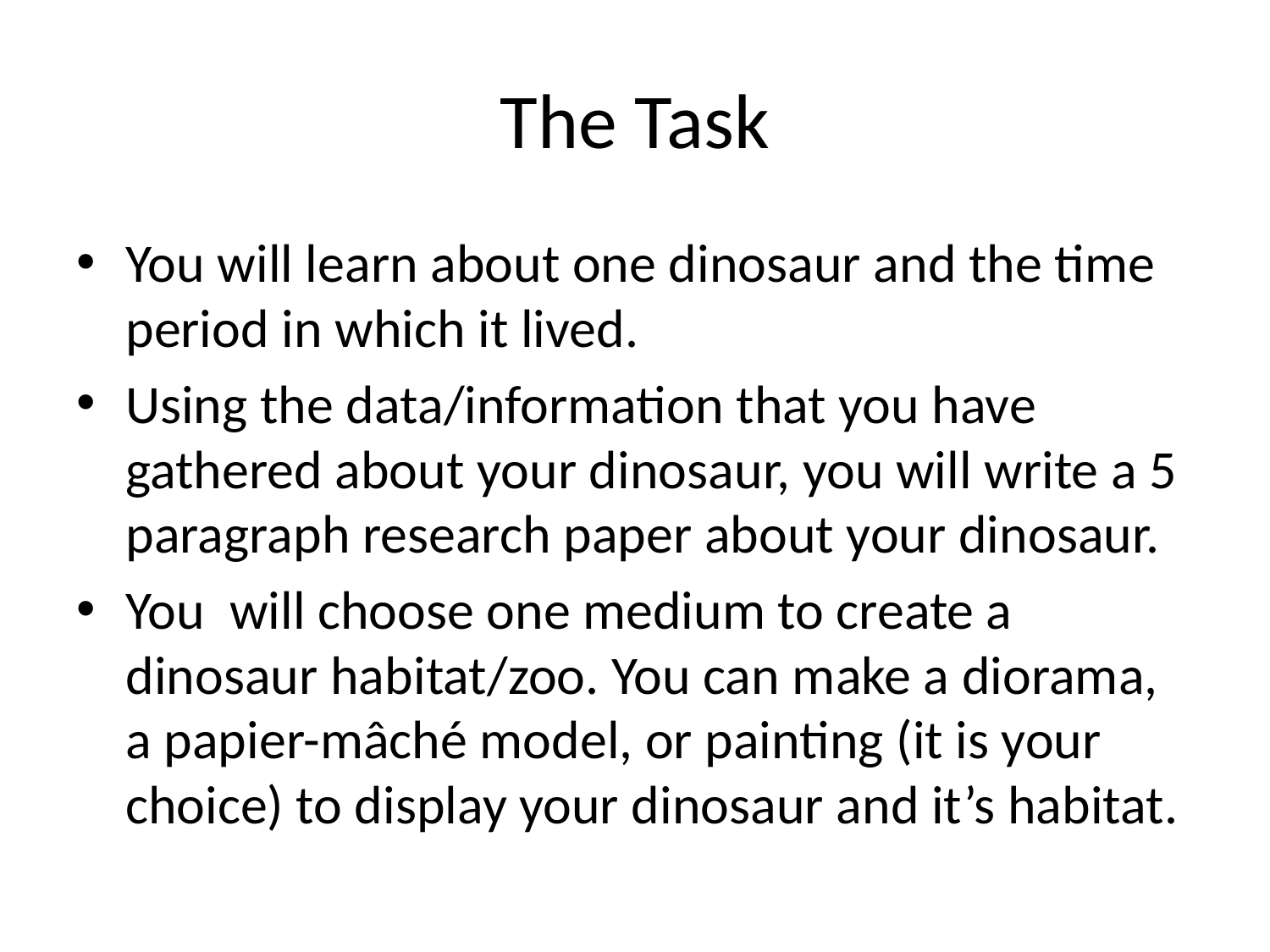

# The Task
You will learn about one dinosaur and the time period in which it lived.
Using the data/information that you have gathered about your dinosaur, you will write a 5 paragraph research paper about your dinosaur.
You  will choose one medium to create a dinosaur habitat/zoo. You can make a diorama, a papier-mâché model, or painting (it is your choice) to display your dinosaur and it’s habitat.